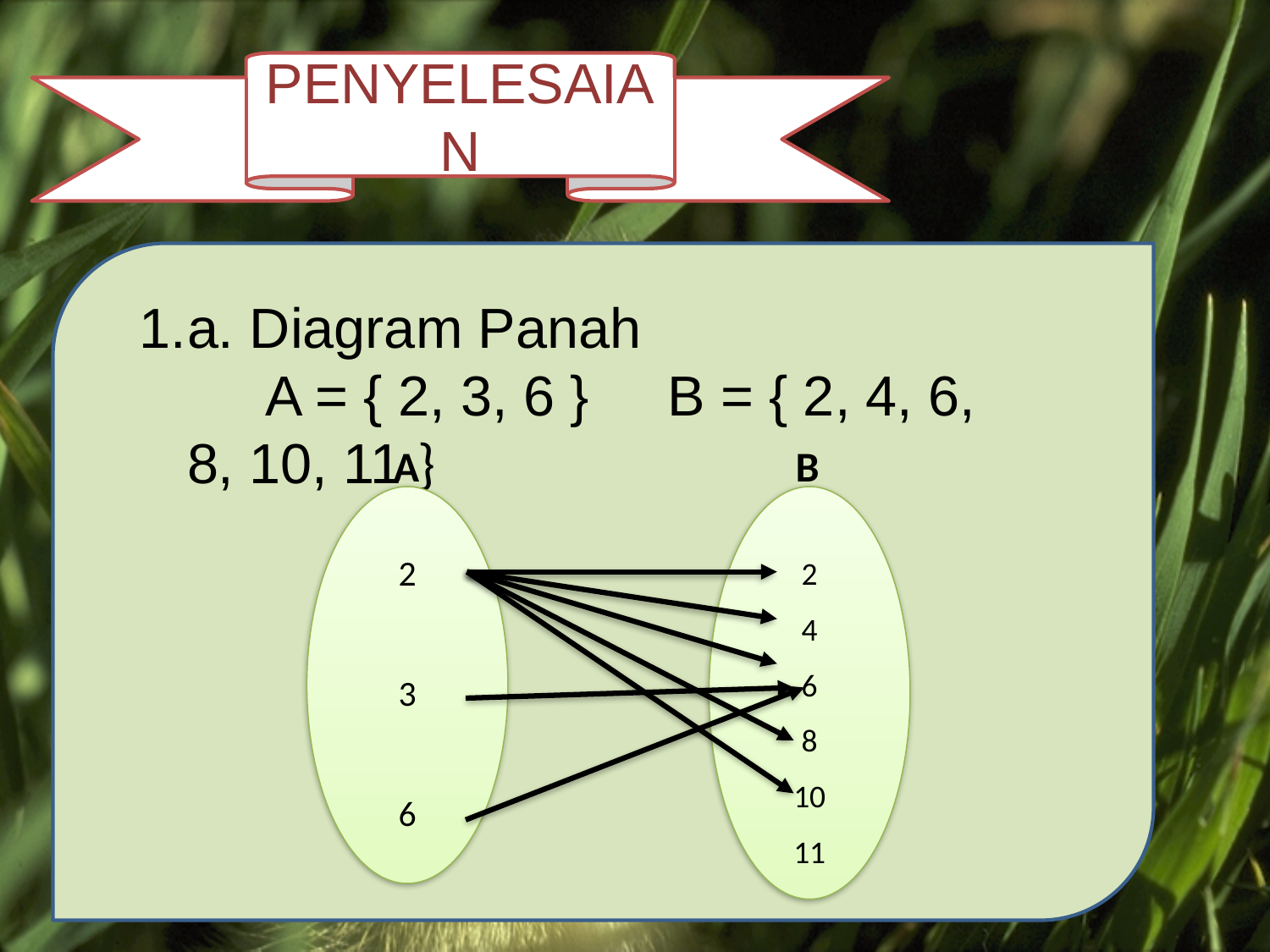

PENYELESAIAN

a. Diagram Panah
	     A = { 2, 3, 6 }     B = { 2, 4, 6, 8, 10, 11 }
A
B
2

3

6

2
4
6
8
10
11